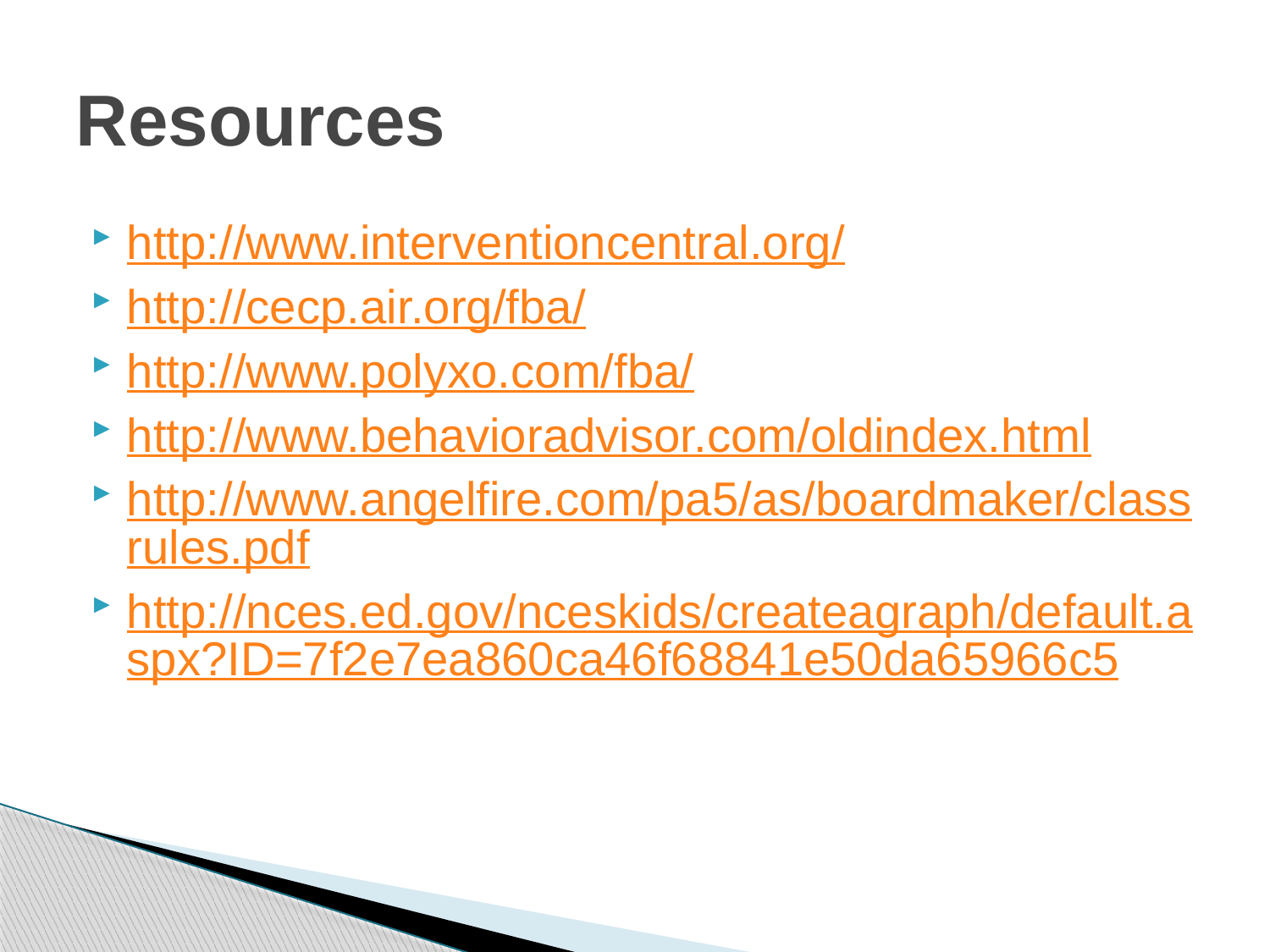

# Resources
http://www.interventioncentral.org/
http://cecp.air.org/fba/
http://www.polyxo.com/fba/
http://www.behavioradvisor.com/oldindex.html
http://www.angelfire.com/pa5/as/boardmaker/classrules.pdf
http://nces.ed.gov/nceskids/createagraph/default.aspx?ID=7f2e7ea860ca46f68841e50da65966c5